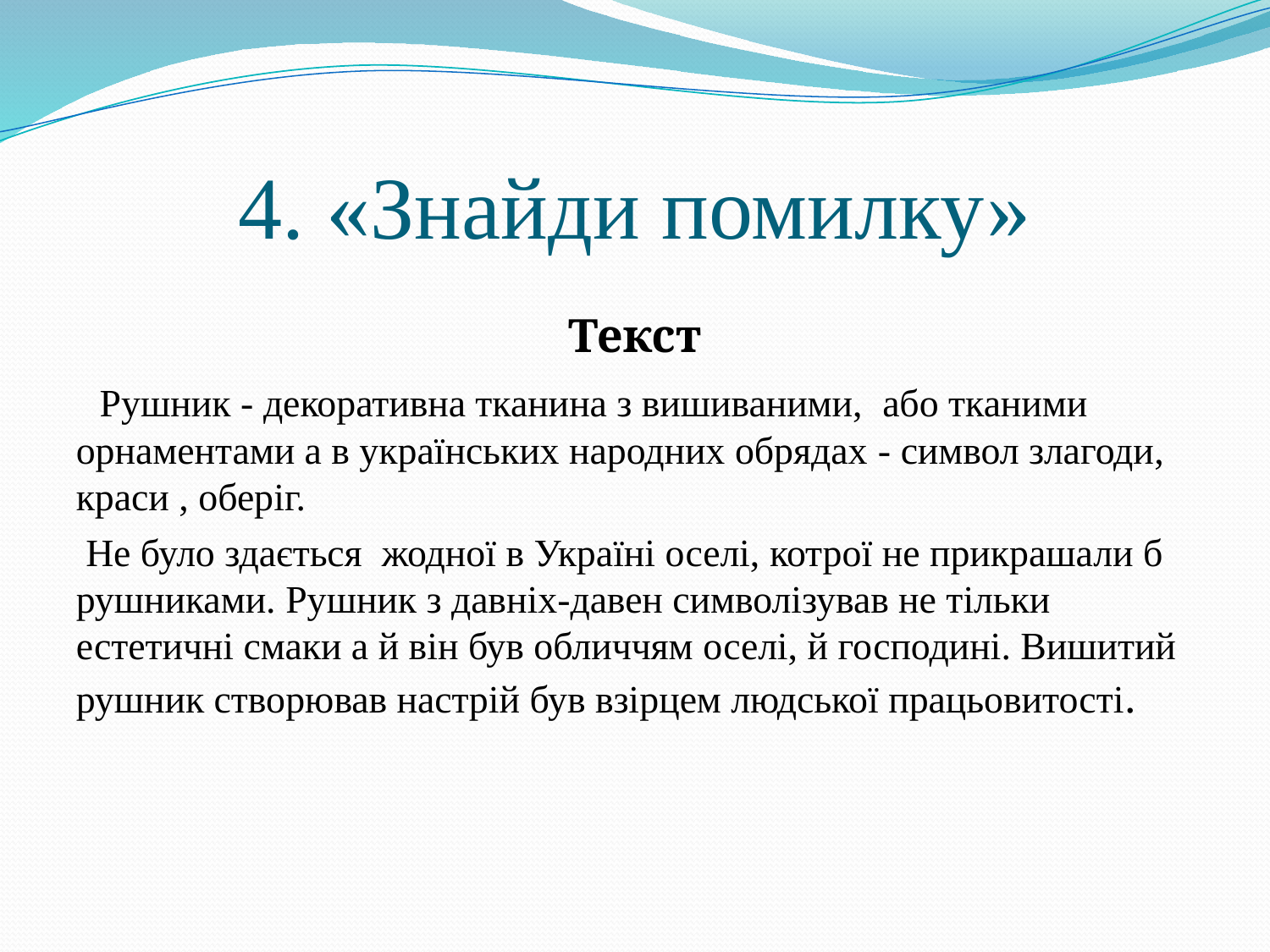

# 4. «Знайди помилку»

Текст
  Рушник - декоративна тканина з вишиваними,  або тканими орнаментами а в українських народних обрядах - символ злагоди,   краси , оберіг.
 Не було здається  жодної в Україні оселі, котрої не прикрашали б рушниками. Рушник з давніх-давен символізував не тільки естетичні смаки а й він був обличчям оселі, й господині. Вишитий рушник створював настрій був взірцем людської працьовитості.